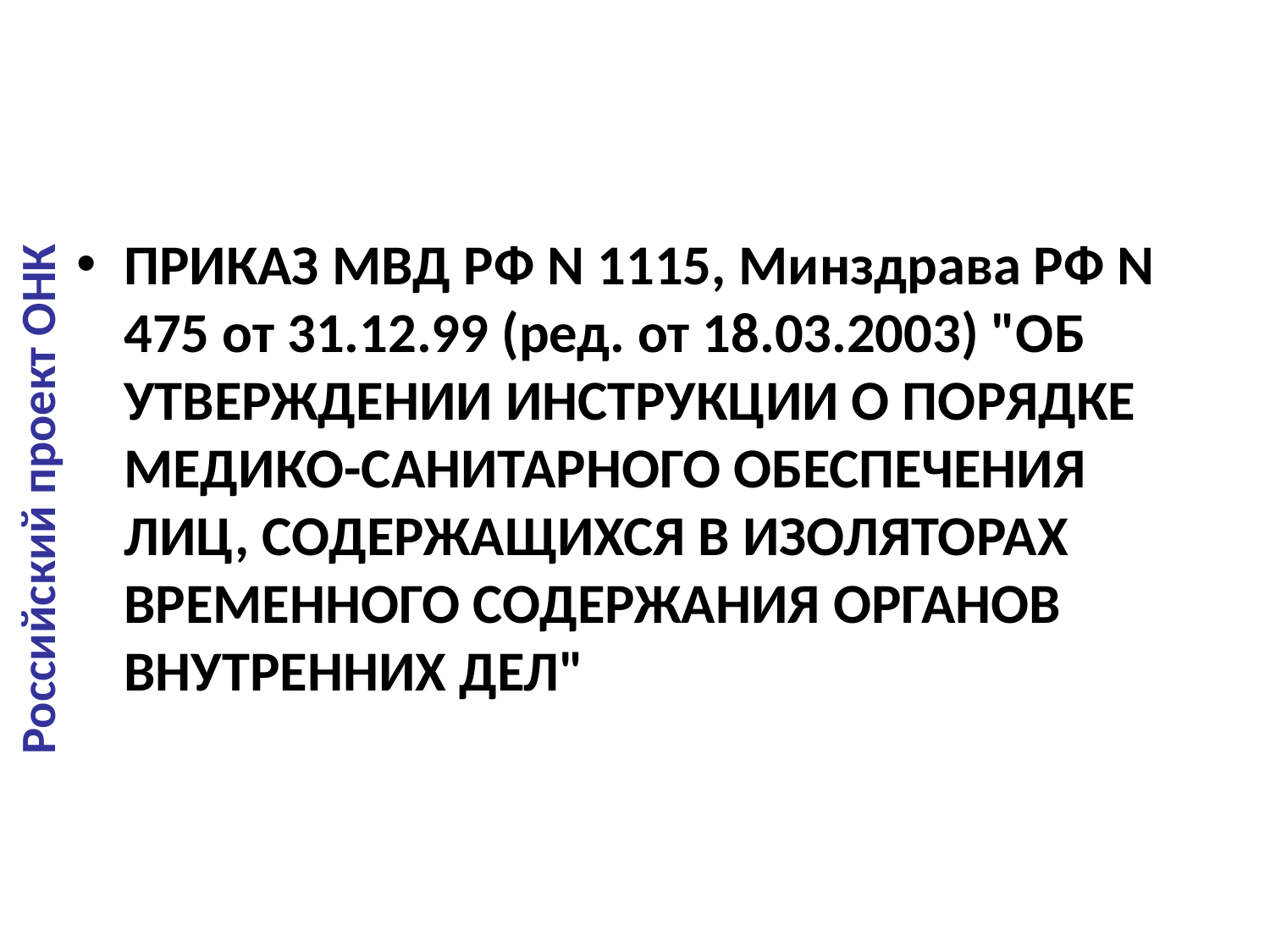

Российский проект ОНК
ПРИКАЗ МВД РФ N 1115, Минздрава РФ N 475 от 31.12.99 (ред. от 18.03.2003) "ОБ УТВЕРЖДЕНИИ ИНСТРУКЦИИ О ПОРЯДКЕ МЕДИКО-САНИТАРНОГО ОБЕСПЕЧЕНИЯ ЛИЦ, СОДЕРЖАЩИХСЯ В ИЗОЛЯТОРАХ ВРЕМЕННОГО СОДЕРЖАНИЯ ОРГАНОВ ВНУТРЕННИХ ДЕЛ"